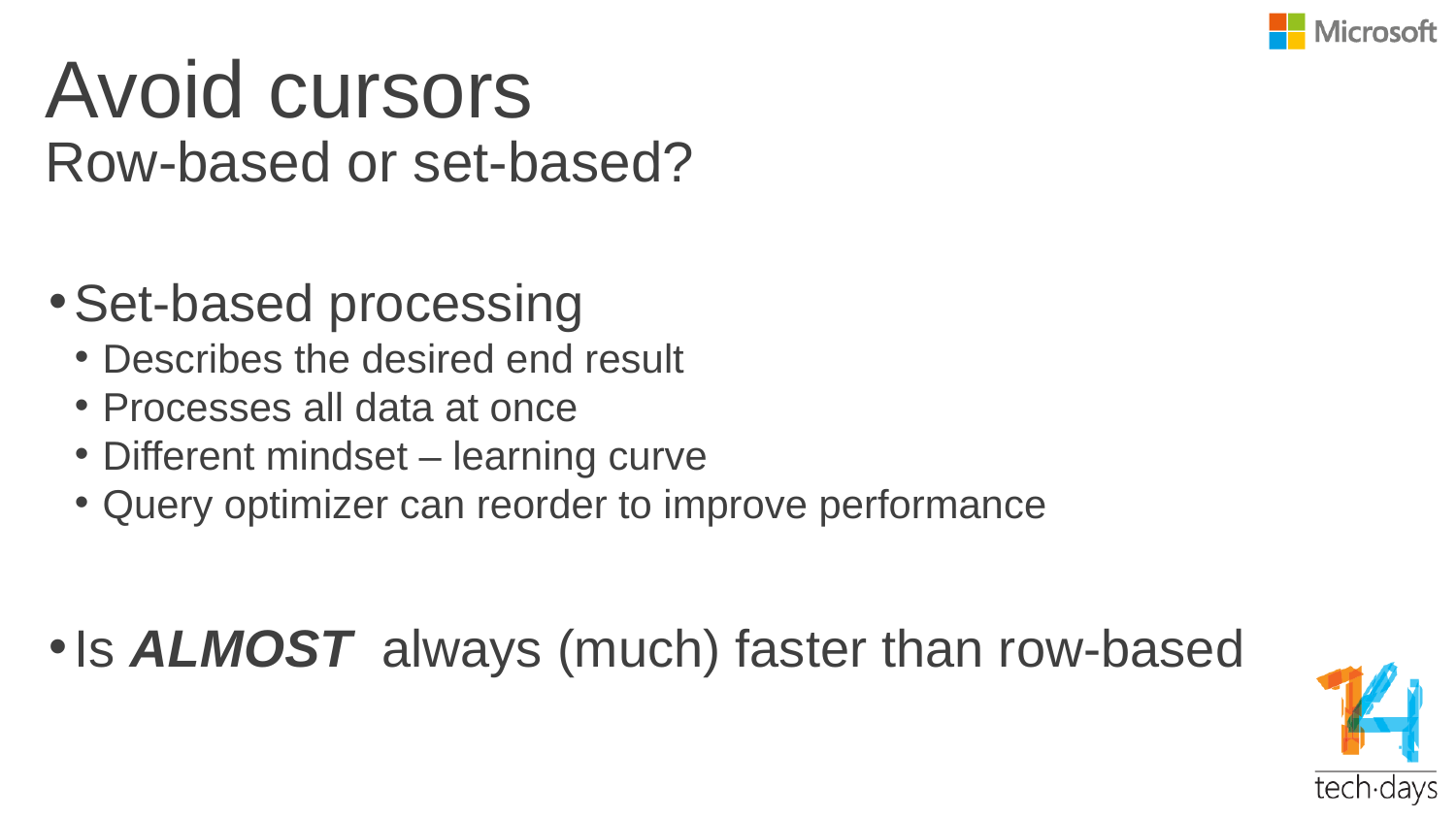

# Avoid cursors
Row-based or set-based?
Set-based processing
Describes the desired end result
Processes all data at once
Different mindset – learning curve
Query optimizer can reorder to improve performance

Is ALMOST  always (much) faster than row-based